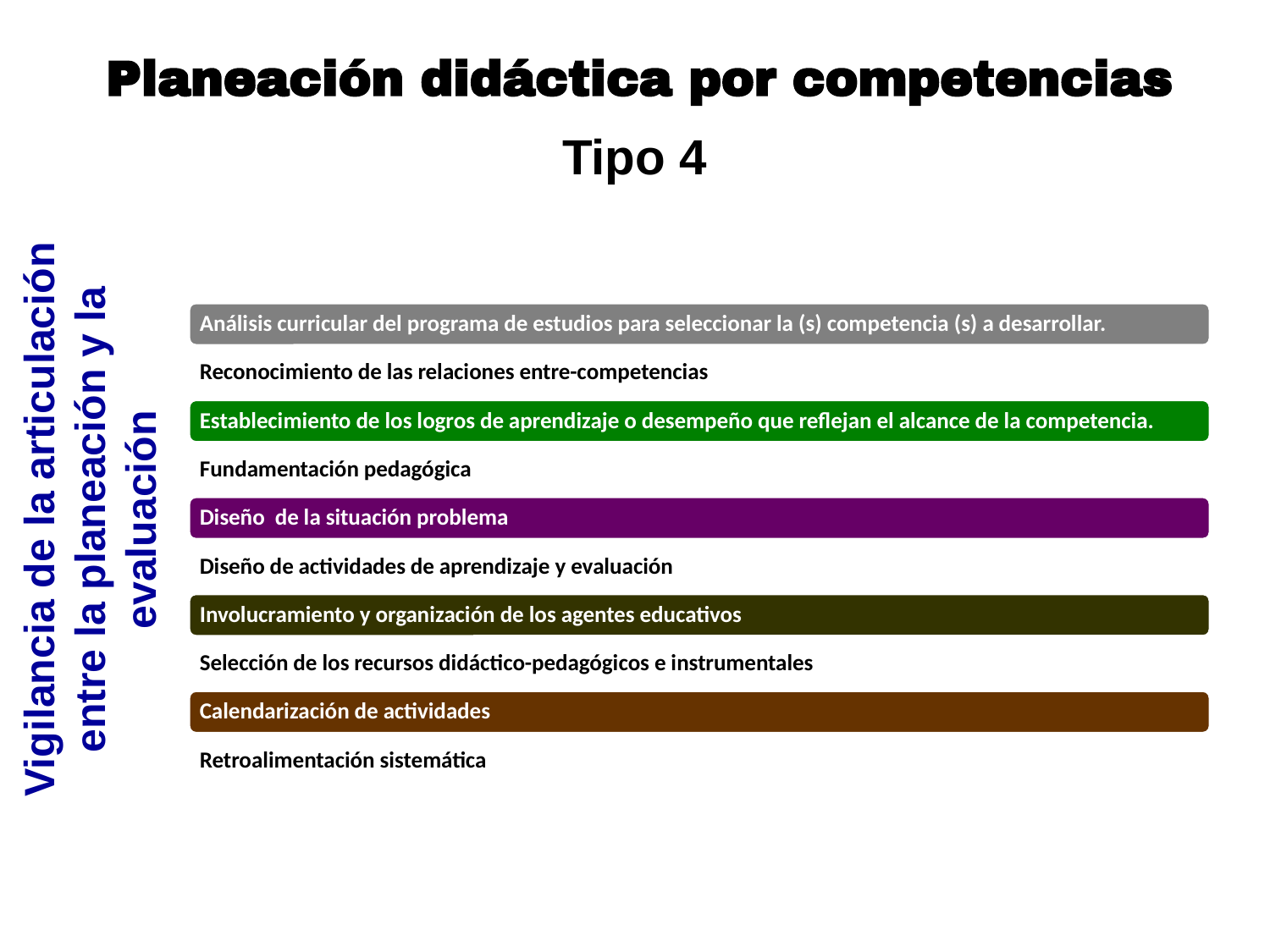

Planeación didáctica por competencias
Tipo 4
Análisis curricular del programa de estudios para seleccionar la (s) competencia (s) a desarrollar.
Reconocimiento de las relaciones entre-competencias
Establecimiento de los logros de aprendizaje o desempeño que reflejan el alcance de la competencia.
Fundamentación pedagógica
Diseño  de la situación problema
Diseño de actividades de aprendizaje y evaluación
Involucramiento y organización de los agentes educativos
Selección de los recursos didáctico-pedagógicos e instrumentales
Calendarización de actividades
Retroalimentación sistemática
Vigilancia de la articulación entre la planeación y la evaluación